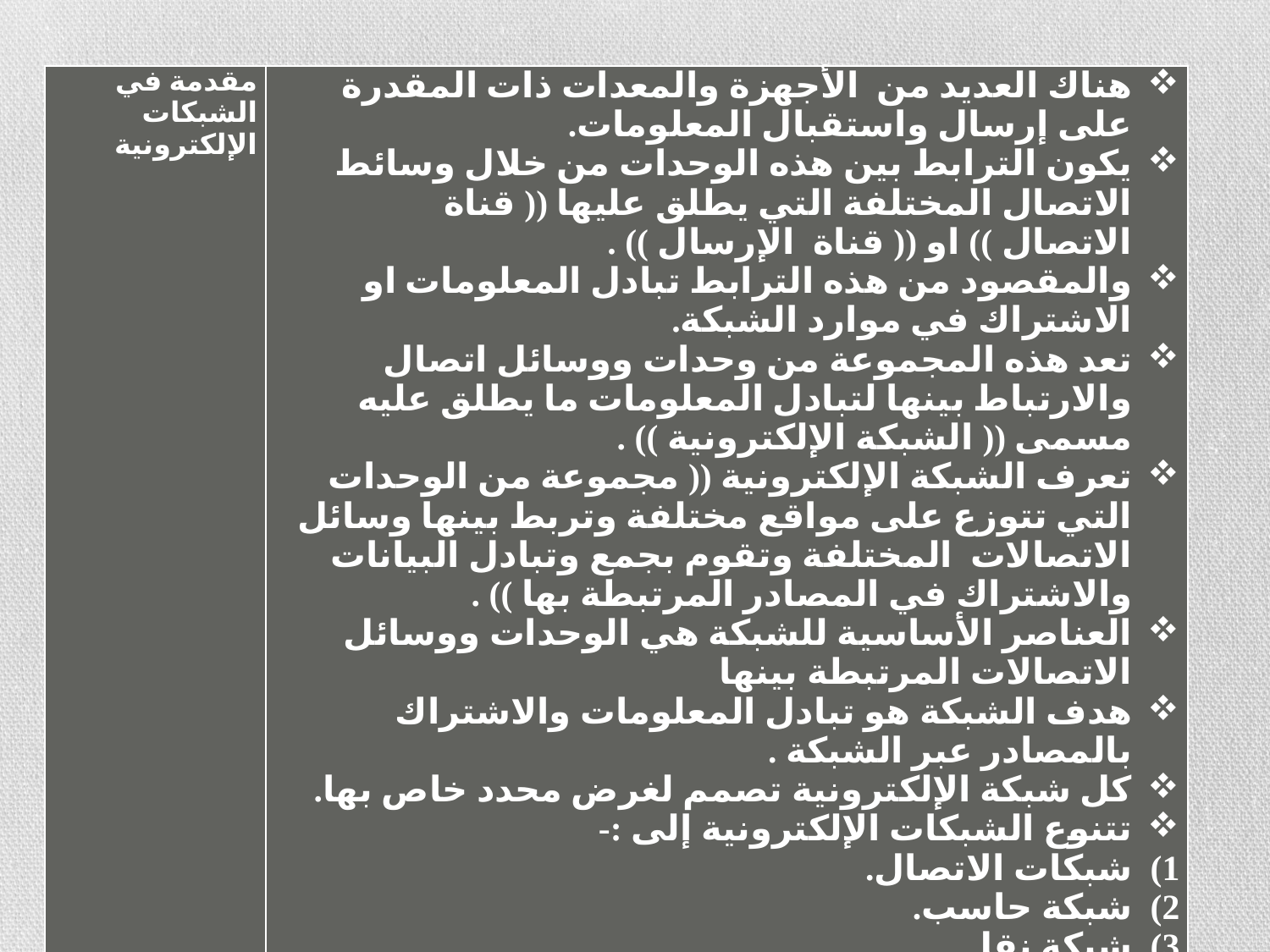

| مقدمة في الشبكات الإلكترونية | هناك العديد من الأجهزة والمعدات ذات المقدرة على إرسال واستقبال المعلومات. يكون الترابط بين هذه الوحدات من خلال وسائط الاتصال المختلفة التي يطلق عليها (( قناة الاتصال )) او (( قناة الإرسال )) . والمقصود من هذه الترابط تبادل المعلومات او الاشتراك في موارد الشبكة. تعد هذه المجموعة من وحدات ووسائل اتصال والارتباط بينها لتبادل المعلومات ما يطلق عليه مسمى (( الشبكة الإلكترونية )) . تعرف الشبكة الإلكترونية (( مجموعة من الوحدات التي تتوزع على مواقع مختلفة وتربط بينها وسائل الاتصالات المختلفة وتقوم بجمع وتبادل البيانات والاشتراك في المصادر المرتبطة بها )) . العناصر الأساسية للشبكة هي الوحدات ووسائل الاتصالات المرتبطة بينها هدف الشبكة هو تبادل المعلومات والاشتراك بالمصادر عبر الشبكة . كل شبكة الإلكترونية تصمم لغرض محدد خاص بها. تتنوع الشبكات الإلكترونية إلى :- شبكات الاتصال. شبكة حاسب. شبكة نقل. شبكة تحسس وتحكم. |
| --- | --- |